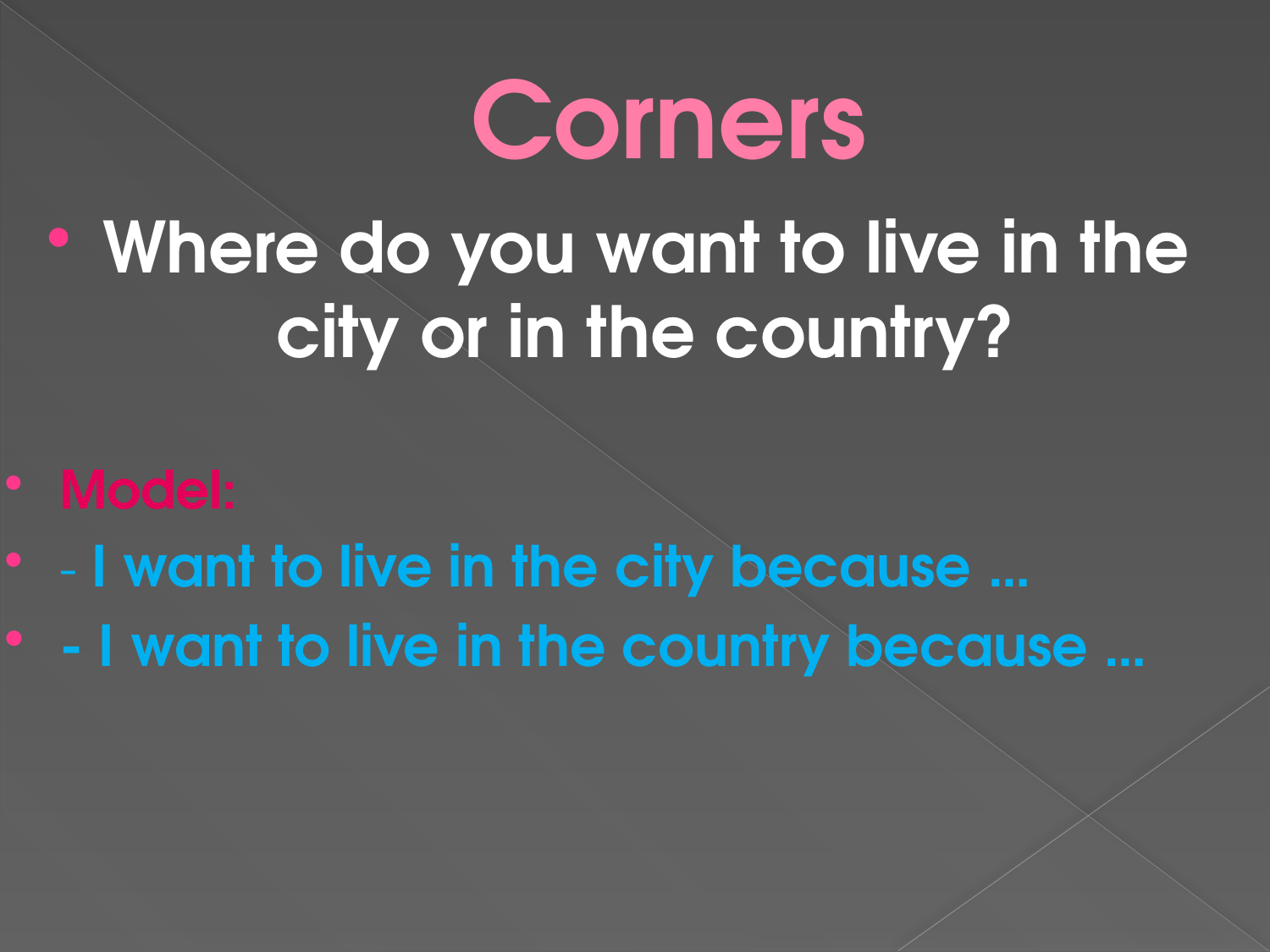

# Corners
Where do you want to live in the city or in the country?

Model:
- I want to live in the city because …
- I want to live in the country because …